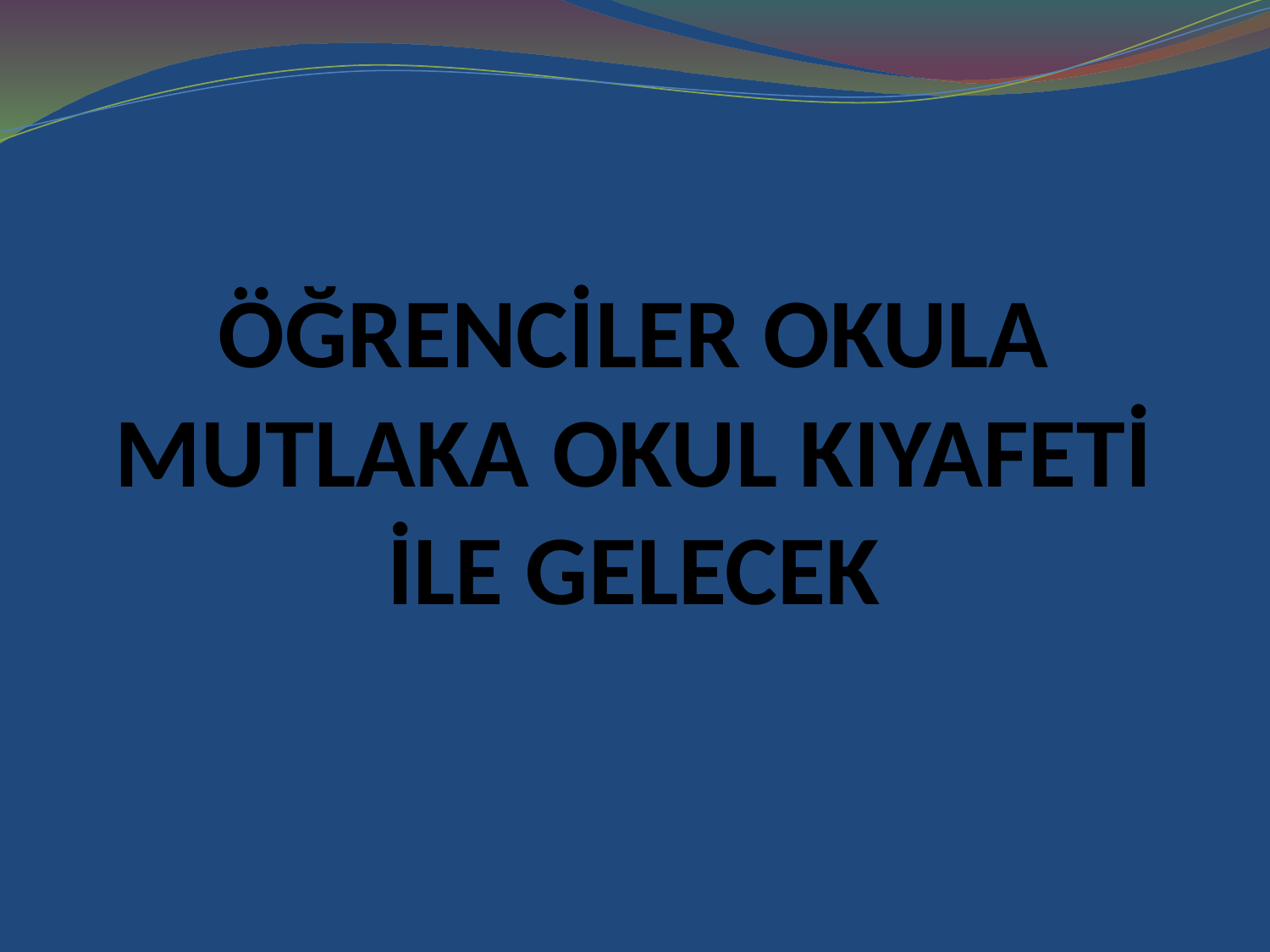

# ÖĞRENCİLER OKULA MUTLAKA OKUL KIYAFETİ İLE GELECEK